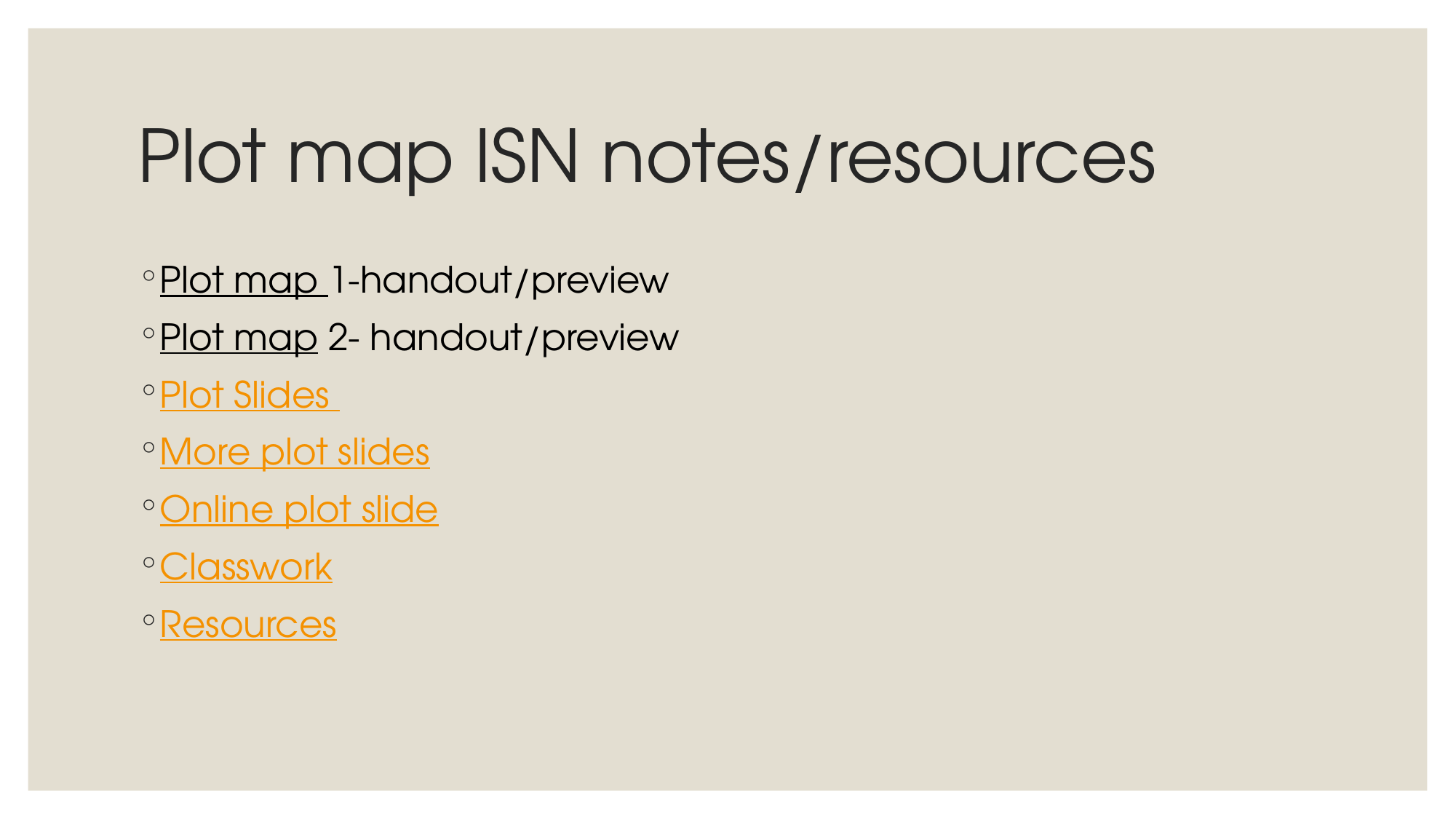

# Plot map ISN notes/resources
Plot map 1-handout/preview
Plot map 2- handout/preview
Plot Slides
More plot slides
Online plot slide
Classwork
Resources